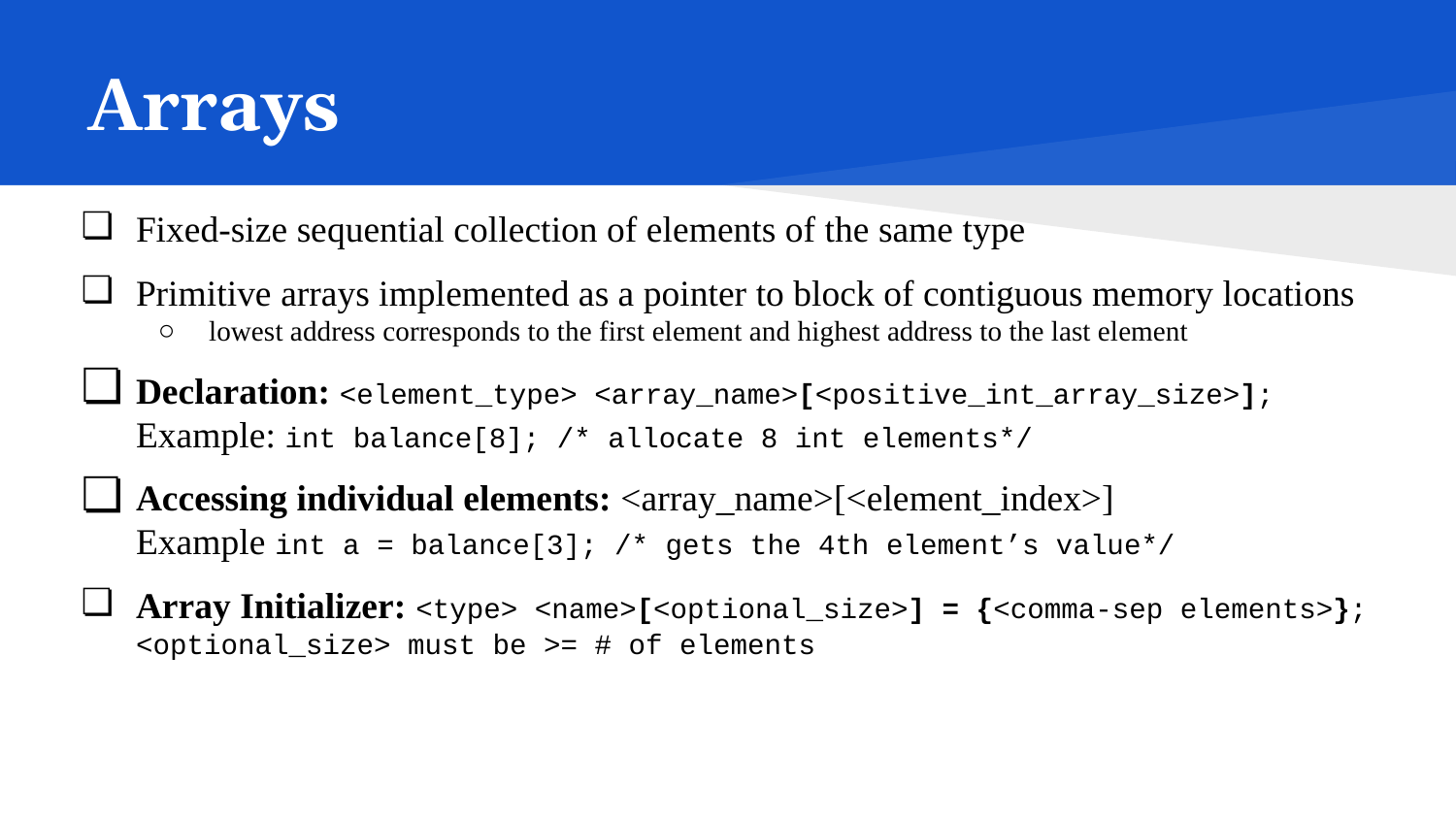

# Arrays
Fixed-size sequential collection of elements of the same type
Primitive arrays implemented as a pointer to block of contiguous memory locations
lowest address corresponds to the first element and highest address to the last element
Declaration: <element_type> <array_name>[<positive_int_array_size>];
Example: int balance[8]; /* allocate 8 int elements*/
Accessing individual elements: <array_name>[<element_index>]
Example int a = balance[3]; /* gets the 4th element’s value*/
Array Initializer: <type> <name>[<optional_size>] = {<comma-sep elements>};
<optional_size> must be >= # of elements